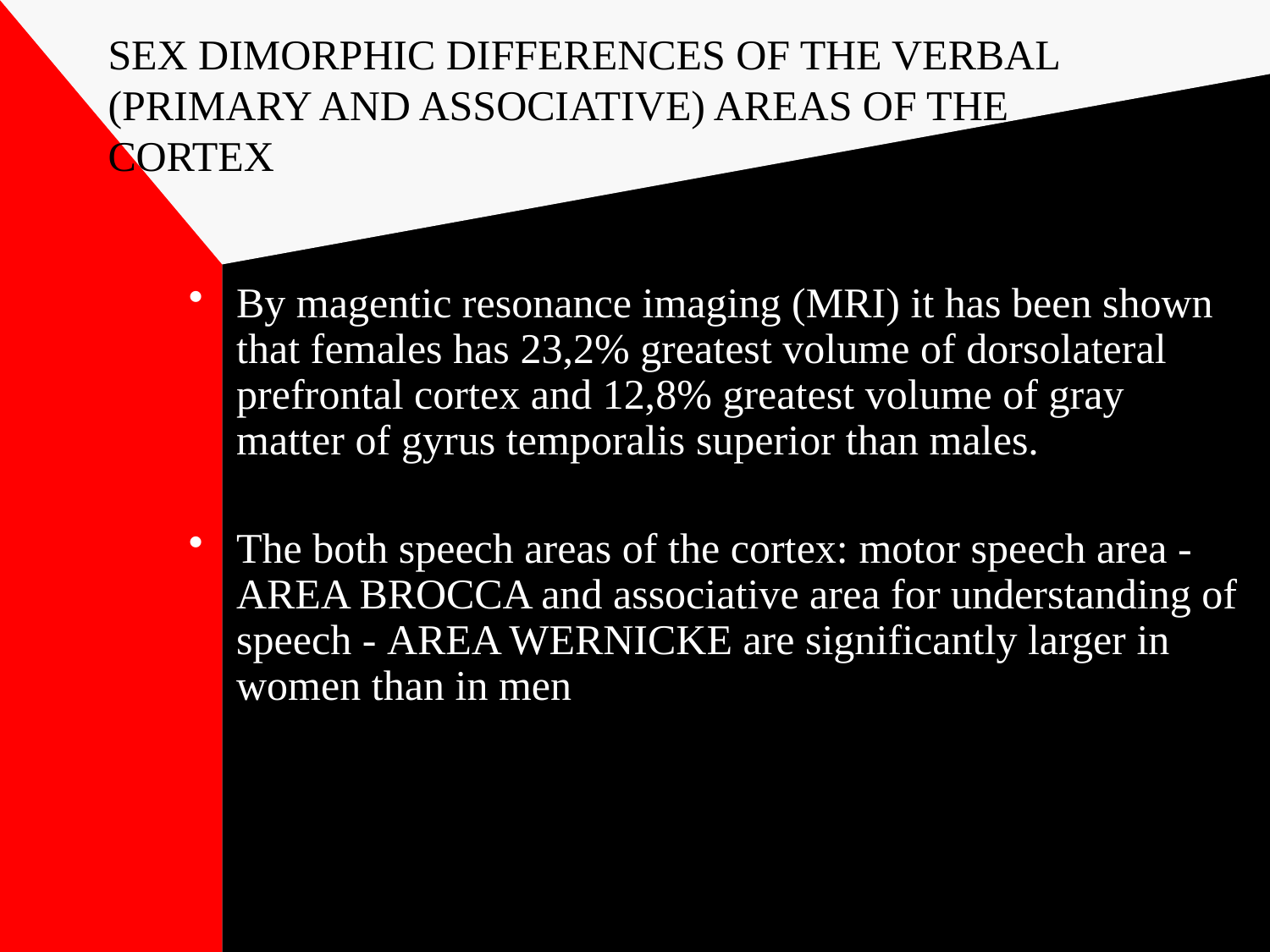

SEX DIMORPHIC DIFFERENCES OF THE VERBAL (PRIMARY AND ASSOCIATIVE) AREAS OF THE CORTEX
By magentic resonance imaging (MRI) it has been shown that females has 23,2% greatest volume of dorsolateral prefrontal cortex and 12,8% greatest volume of gray matter of gyrus temporalis superior than males.

The both speech areas of the cortex: motor speech area -AREA BROCCA and associative area for understanding of speech - AREA WERNICKE are significantly larger in women than in men